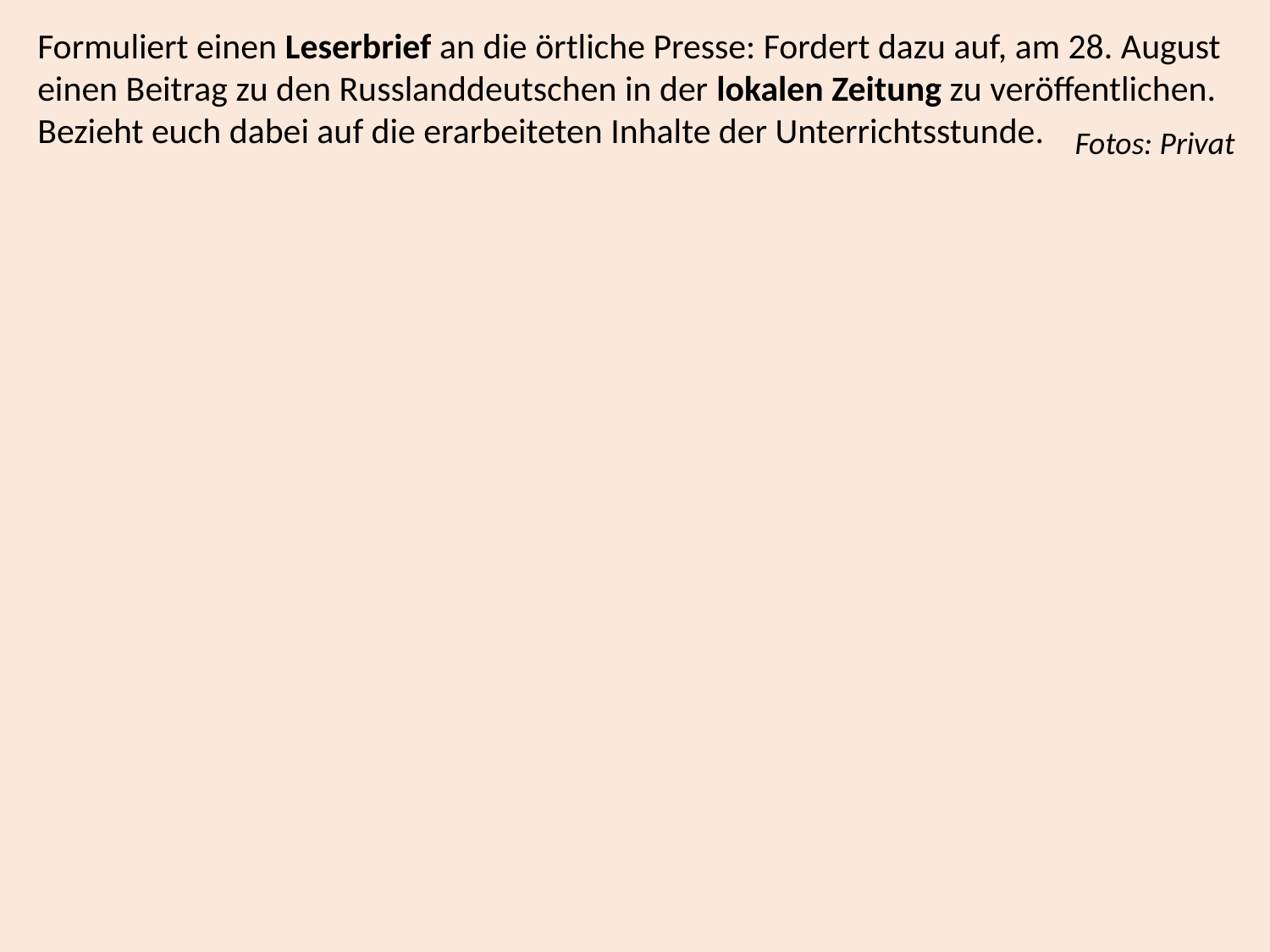

# Formuliert einen Leserbrief an die örtliche Presse: Fordert dazu auf, am 28. August einen Beitrag zu den Russlanddeutschen in der lokalen Zeitung zu veröffentlichen. Bezieht euch dabei auf die erarbeiteten Inhalte der Unterrichtsstunde.
Fotos: Privat